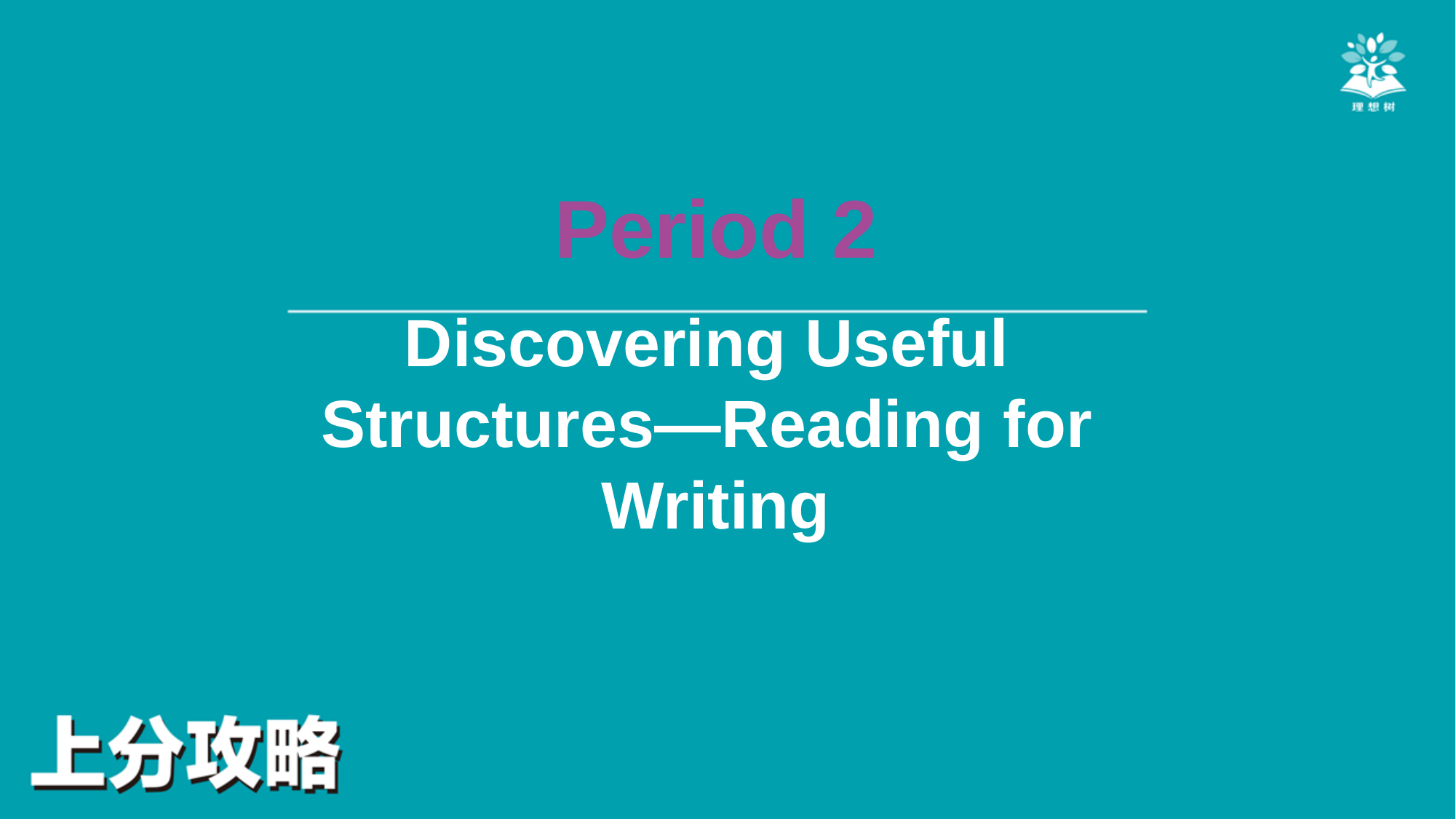

Period 2
Discovering Useful
Structures—Reading for
Writing